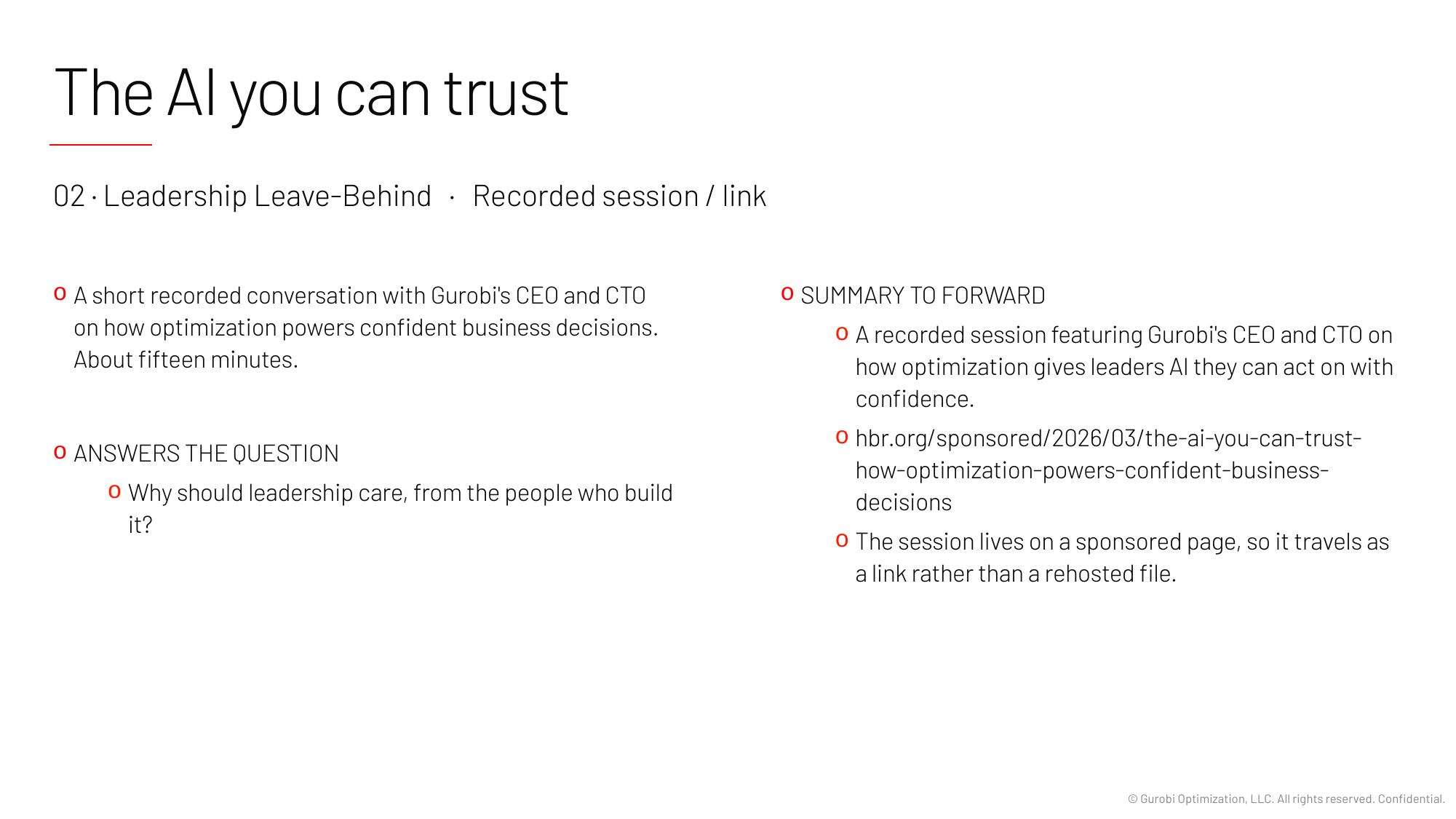

# The AI you can trust
02 · Leadership Leave-Behind   ·   Recorded session / link
A short recorded conversation with Gurobi's CEO and CTO on how optimization powers confident business decisions. About fifteen minutes.

ANSWERS THE QUESTION
Why should leadership care, from the people who build it?
SUMMARY TO FORWARD
A recorded session featuring Gurobi's CEO and CTO on how optimization gives leaders AI they can act on with confidence.
hbr.org/sponsored/2026/03/the-ai-you-can-trust-how-optimization-powers-confident-business-decisions
The session lives on a sponsored page, so it travels as a link rather than a rehosted file.